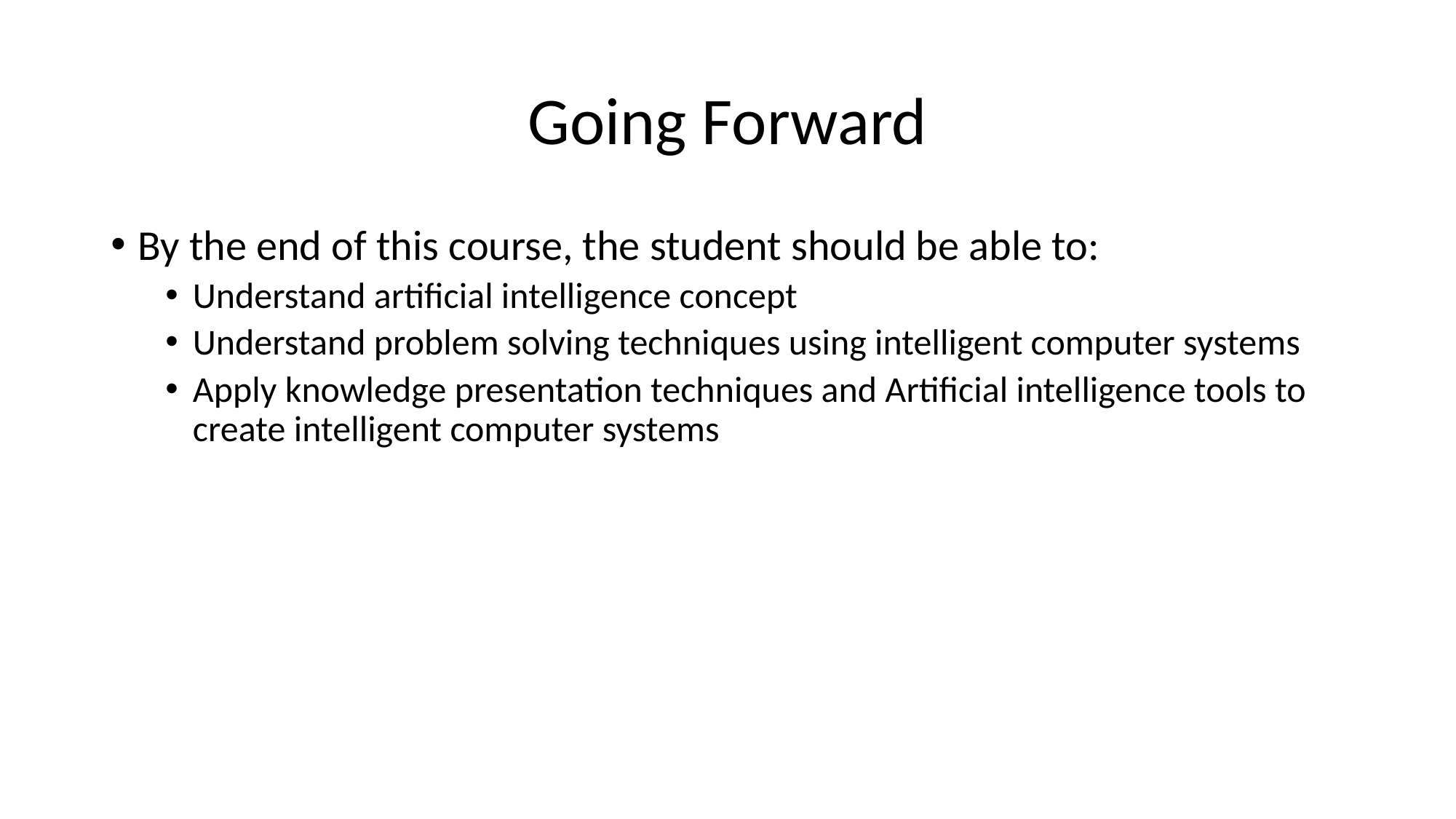

# Going Forward
By the end of this course, the student should be able to:
Understand artificial intelligence concept
Understand problem solving techniques using intelligent computer systems
Apply knowledge presentation techniques and Artificial intelligence tools to create intelligent computer systems